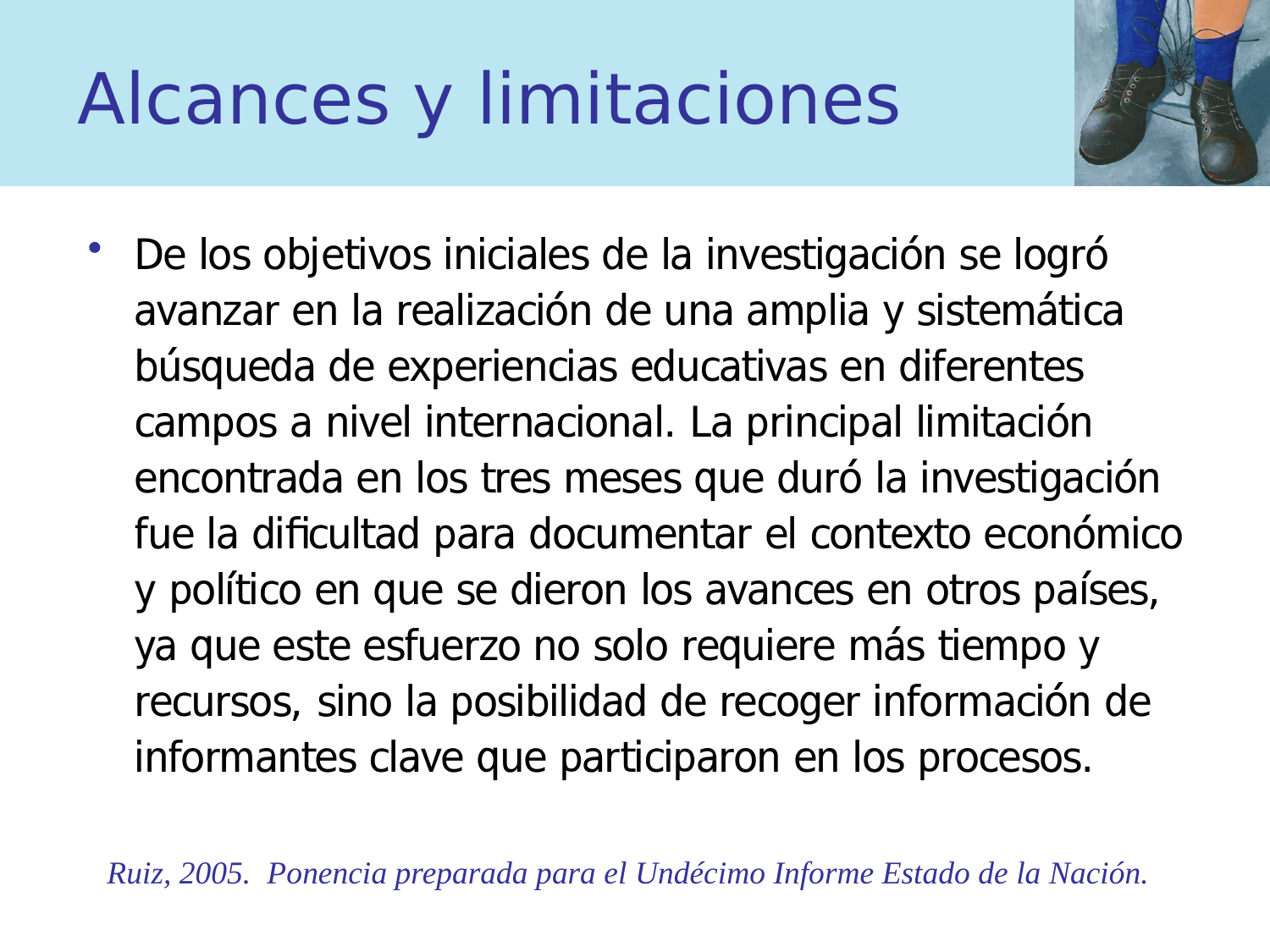

# Alcances y limitaciones
De los objetivos iniciales de la investigación se logró avanzar en la realización de una amplia y sistemática búsqueda de experiencias educativas en diferentes campos a nivel internacional. La principal limitación encontrada en los tres meses que duró la investigación fue la dificultad para documentar el contexto económico y político en que se dieron los avances en otros países, ya que este esfuerzo no solo requiere más tiempo y recursos, sino la posibilidad de recoger información de informantes clave que participaron en los procesos.
Ruiz, 2005.  Ponencia preparada para el Undécimo Informe Estado de la Nación.